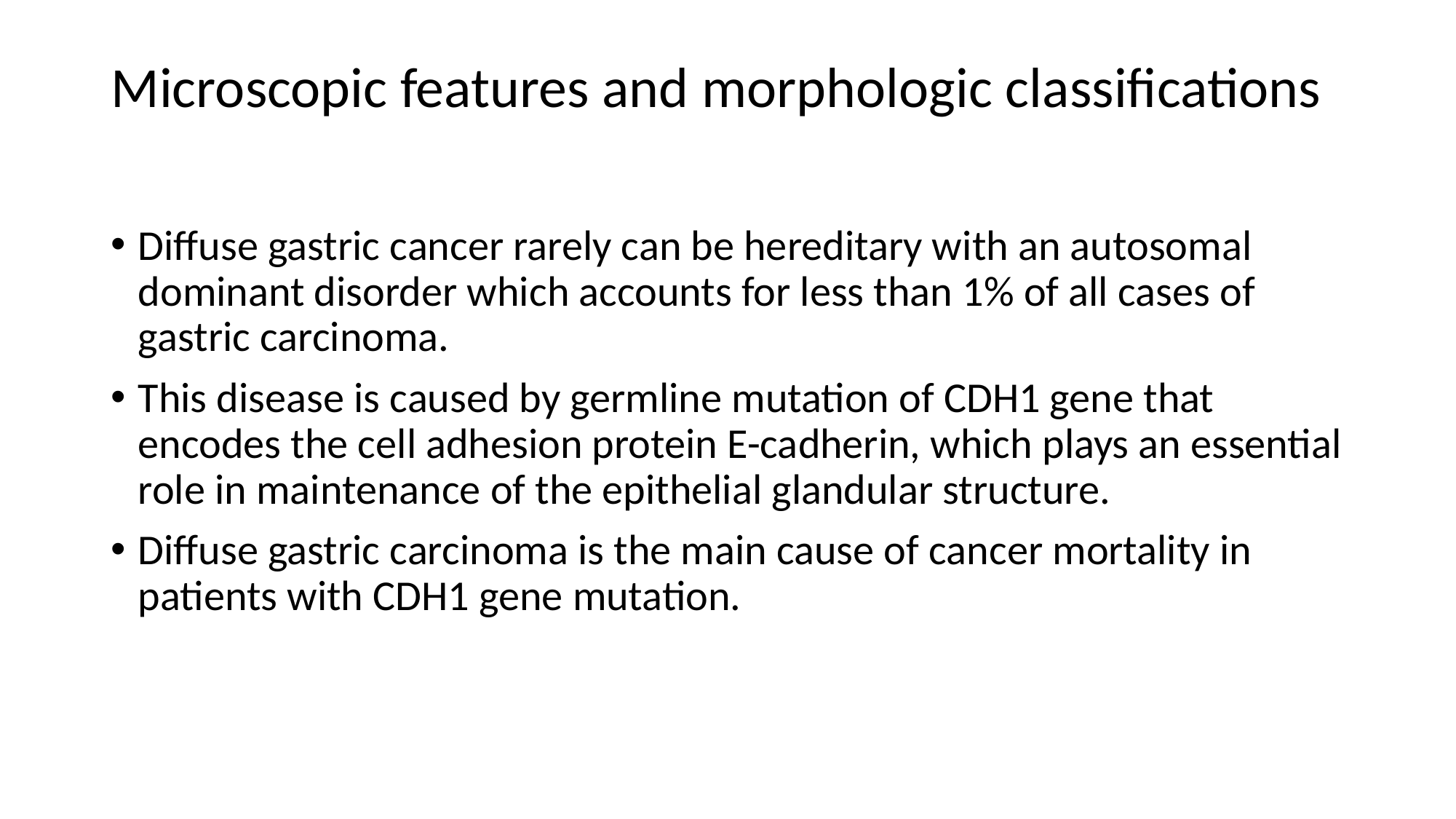

# Microscopic features and morphologic classifications
Diffuse gastric cancer rarely can be hereditary with an autosomal dominant disorder which accounts for less than 1% of all cases of gastric carcinoma.
This disease is caused by germline mutation of CDH1 gene that encodes the cell adhesion protein E-cadherin, which plays an essential role in maintenance of the epithelial glandular structure.
Diffuse gastric carcinoma is the main cause of cancer mortality in patients with CDH1 gene mutation.